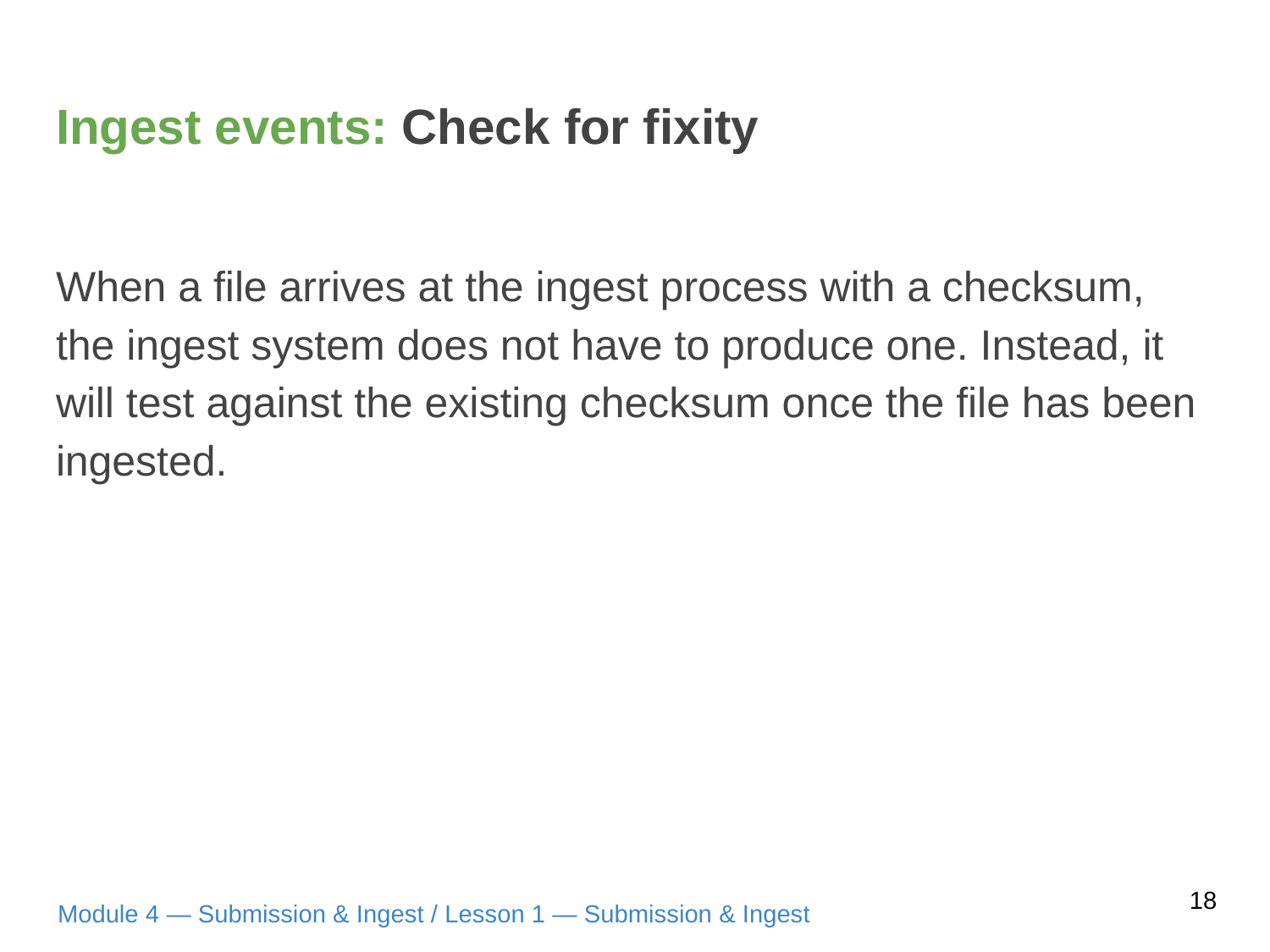

# Ingest events: Check for fixity
When a file arrives at the ingest process with a checksum, the ingest system does not have to produce one. Instead, it will test against the existing checksum once the file has been ingested.
18
Module 4 — Submission & Ingest / Lesson 1 — Submission & Ingest